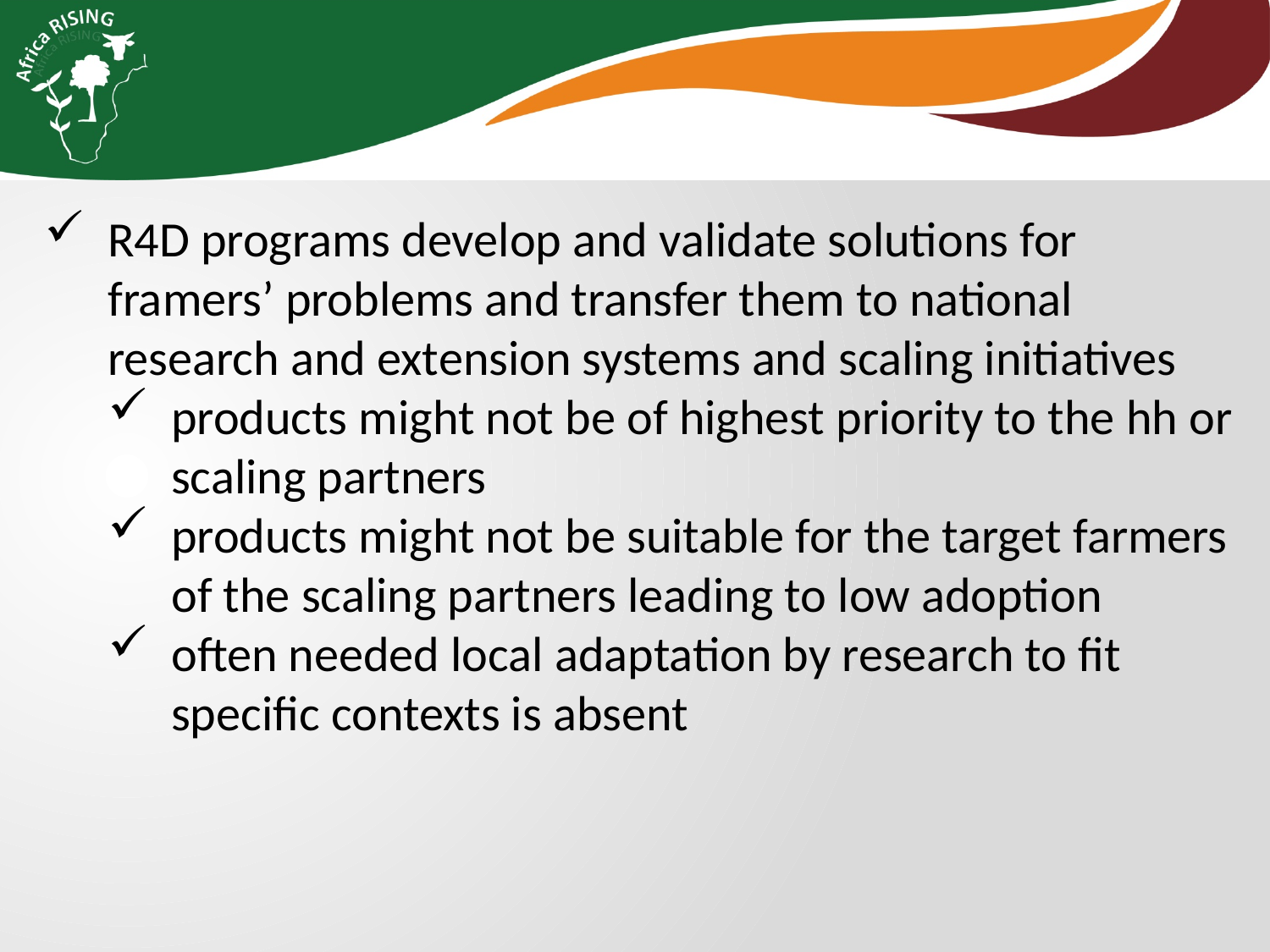

R4D programs develop and validate solutions for framers’ problems and transfer them to national research and extension systems and scaling initiatives
products might not be of highest priority to the hh or scaling partners
products might not be suitable for the target farmers of the scaling partners leading to low adoption
often needed local adaptation by research to fit specific contexts is absent